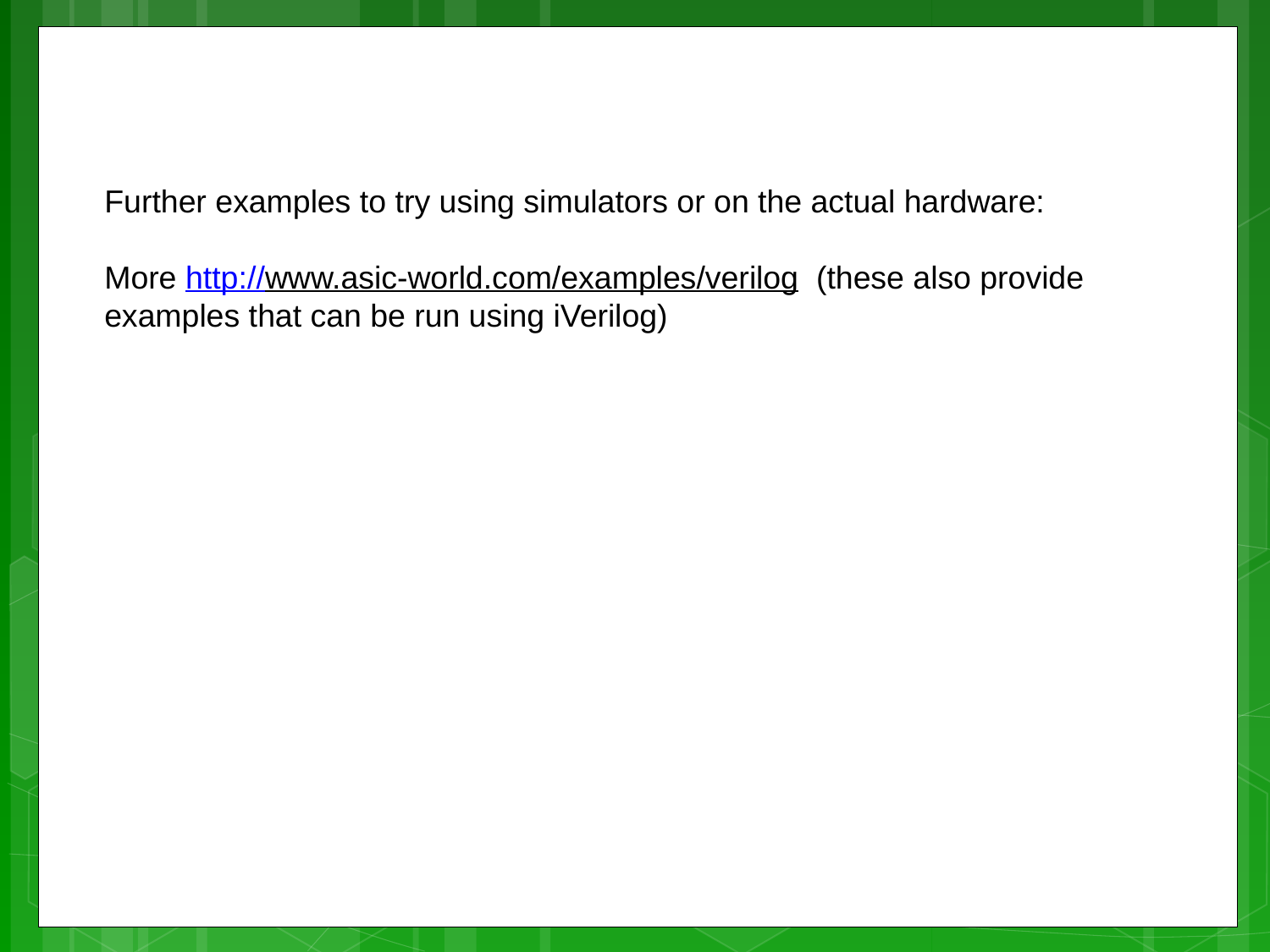

Further examples to try using simulators or on the actual hardware:

More http://www.asic-world.com/examples/verilog  (these also provide examples that can be run using iVerilog)